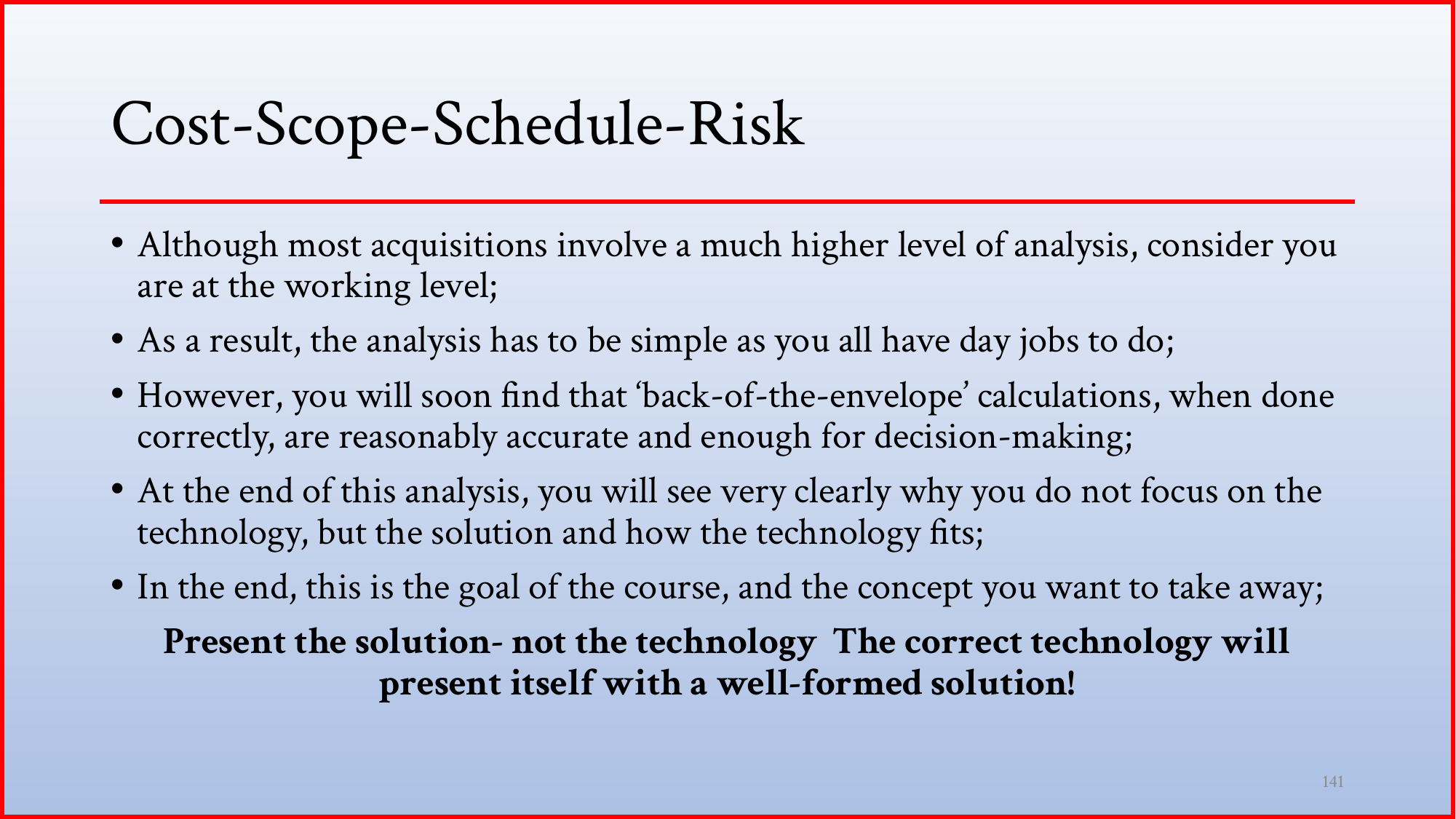

# Cost-Scope-Schedule-Risk
Although most acquisitions involve a much higher level of analysis, consider you are at the working level;
As a result, the analysis has to be simple as you all have day jobs to do;
However, you will soon find that ‘back-of-the-envelope’ calculations, when done correctly, are reasonably accurate and enough for decision-making;
At the end of this analysis, you will see very clearly why you do not focus on the technology, but the solution and how the technology fits;
In the end, this is the goal of the course, and the concept you want to take away;
Present the solution- not the technology  The correct technology will present itself with a well-formed solution!
141